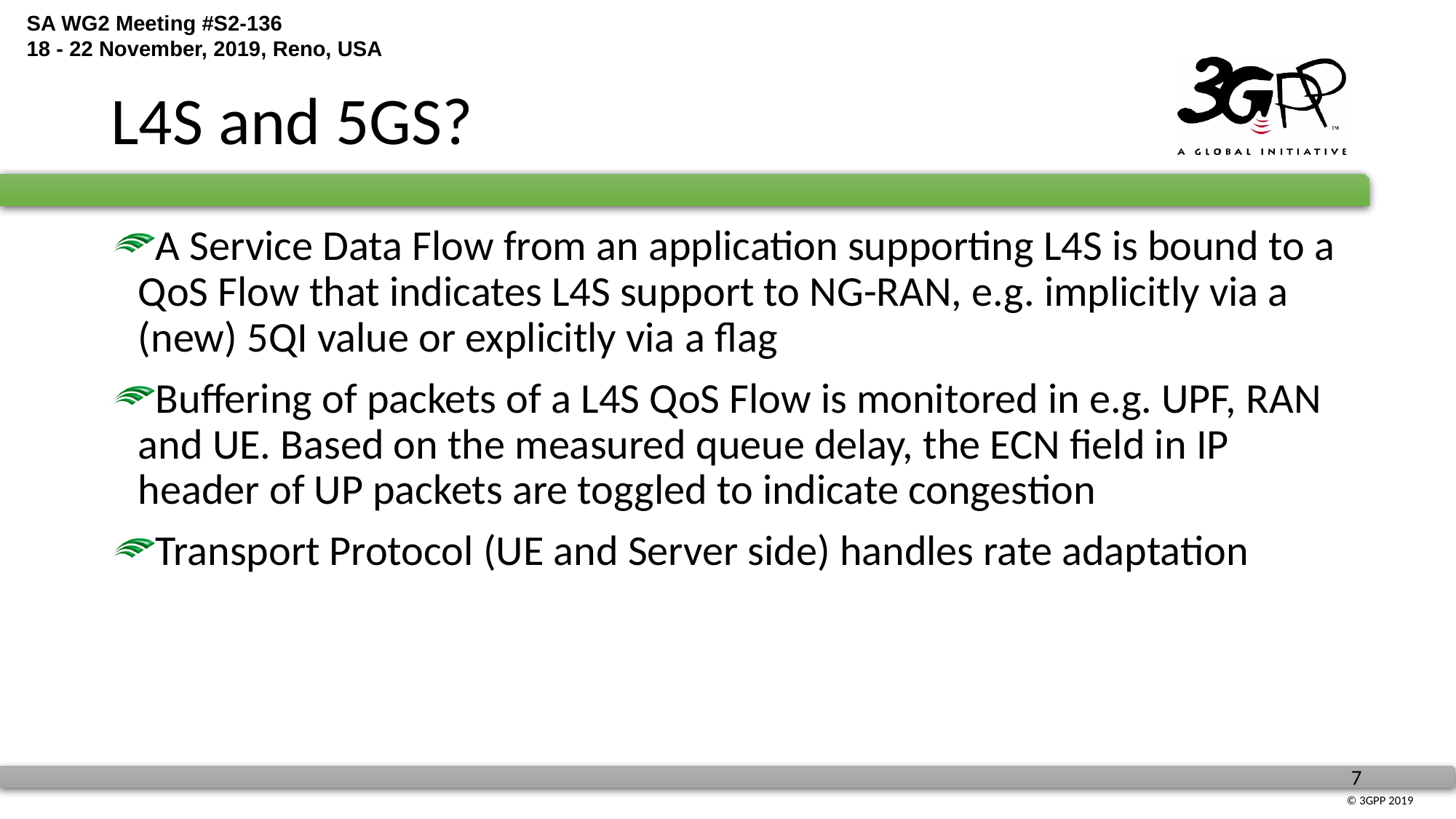

# L4S and 5GS?
A Service Data Flow from an application supporting L4S is bound to a QoS Flow that indicates L4S support to NG-RAN, e.g. implicitly via a (new) 5QI value or explicitly via a flag
Buffering of packets of a L4S QoS Flow is monitored in e.g. UPF, RAN and UE. Based on the measured queue delay, the ECN field in IP header of UP packets are toggled to indicate congestion
Transport Protocol (UE and Server side) handles rate adaptation